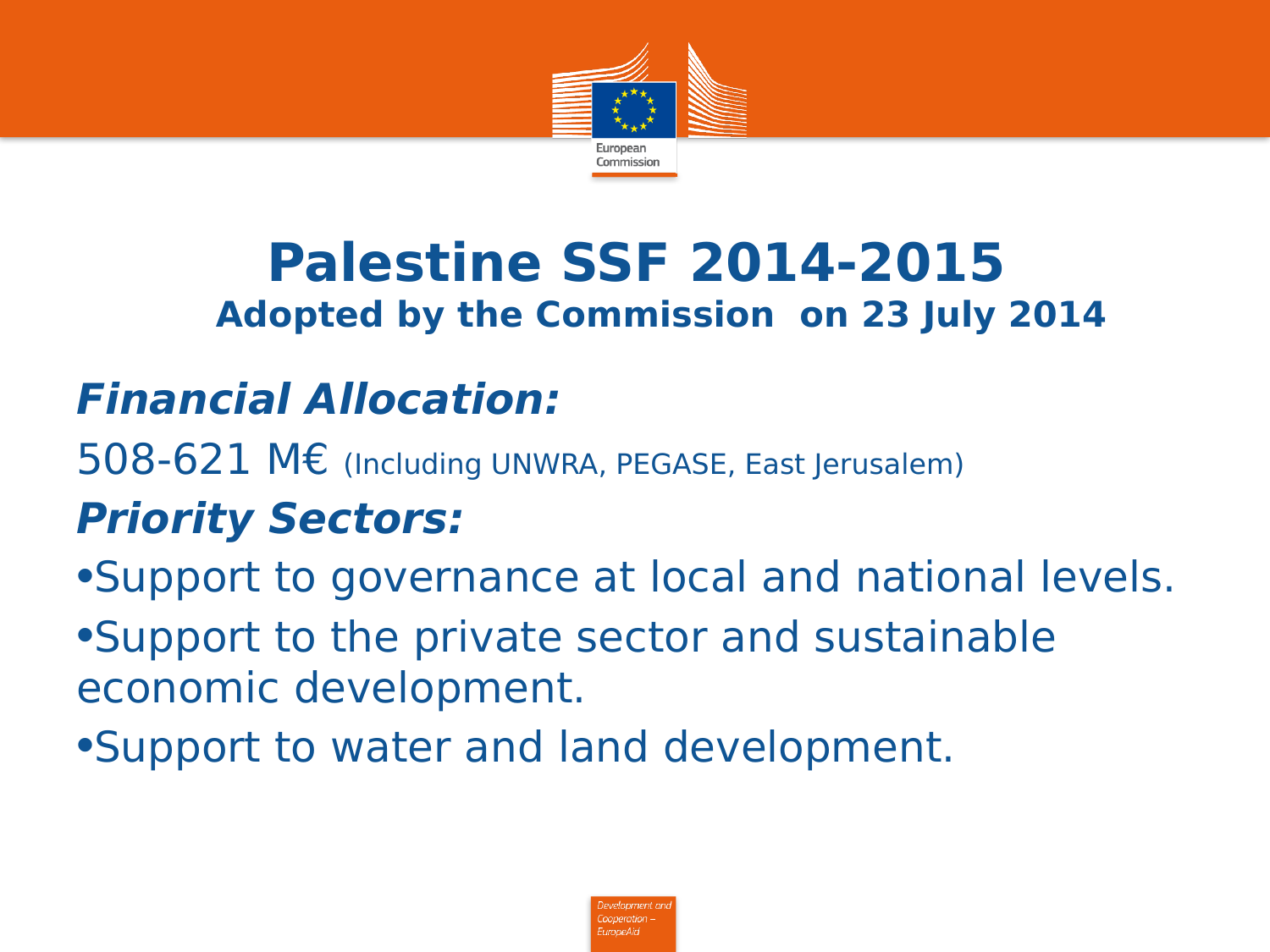

# Palestine SSF 2014-2015 Adopted by the Commission  on 23 July 2014
Financial Allocation:
508-621 M€ (Including UNWRA, PEGASE, East Jerusalem)
Priority Sectors:
Support to governance at local and national levels.
Support to the private sector and sustainable economic development.
Support to water and land development.